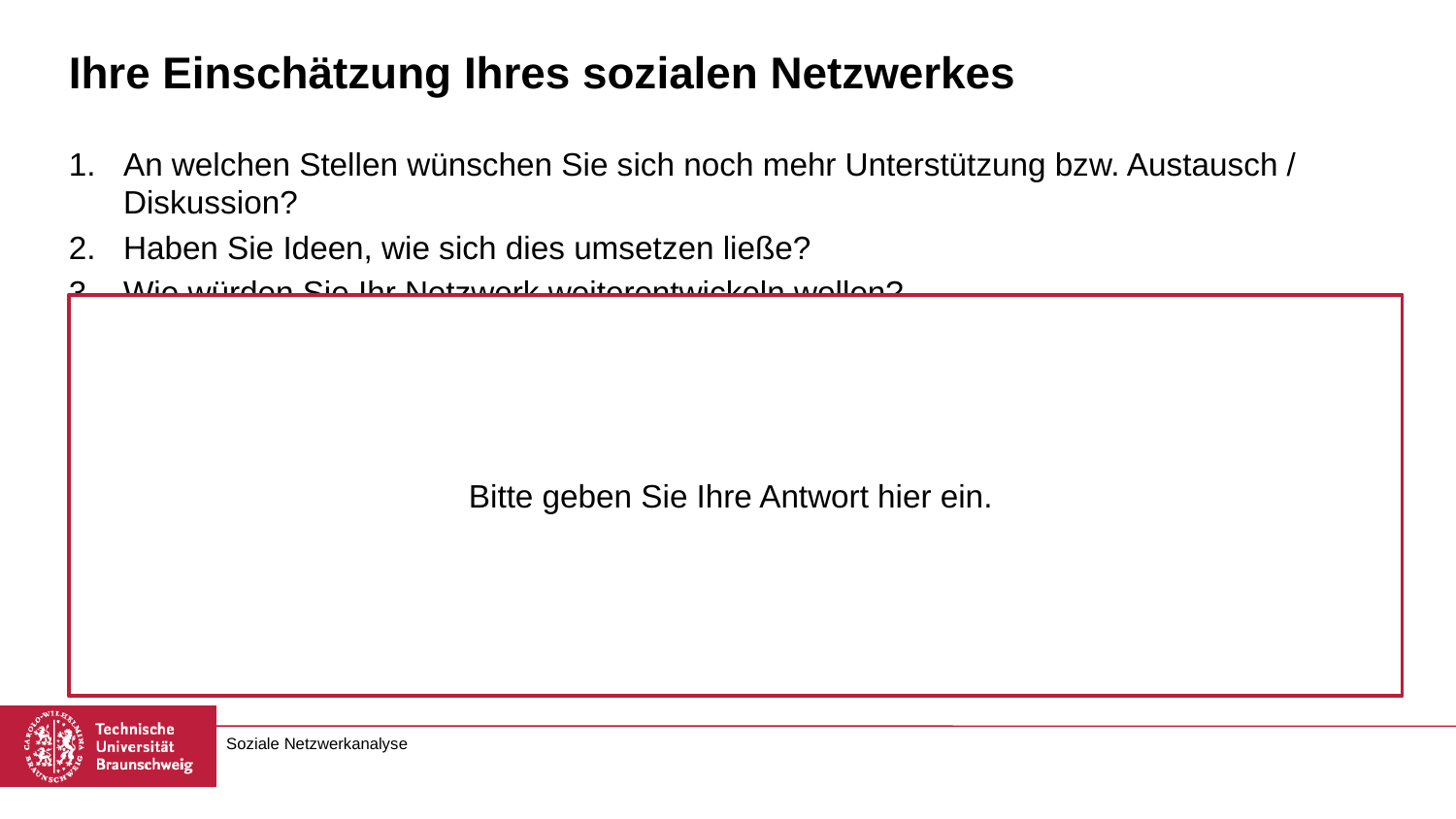

# Ihre Einschätzung Ihres sozialen Netzwerkes
An welchen Stellen wünschen Sie sich noch mehr Unterstützung bzw. Austausch / Diskussion?
Haben Sie Ideen, wie sich dies umsetzen ließe?
Wie würden Sie Ihr Netzwerk weiterentwickeln wollen?
Bitte geben Sie Ihre Antwort hier ein.